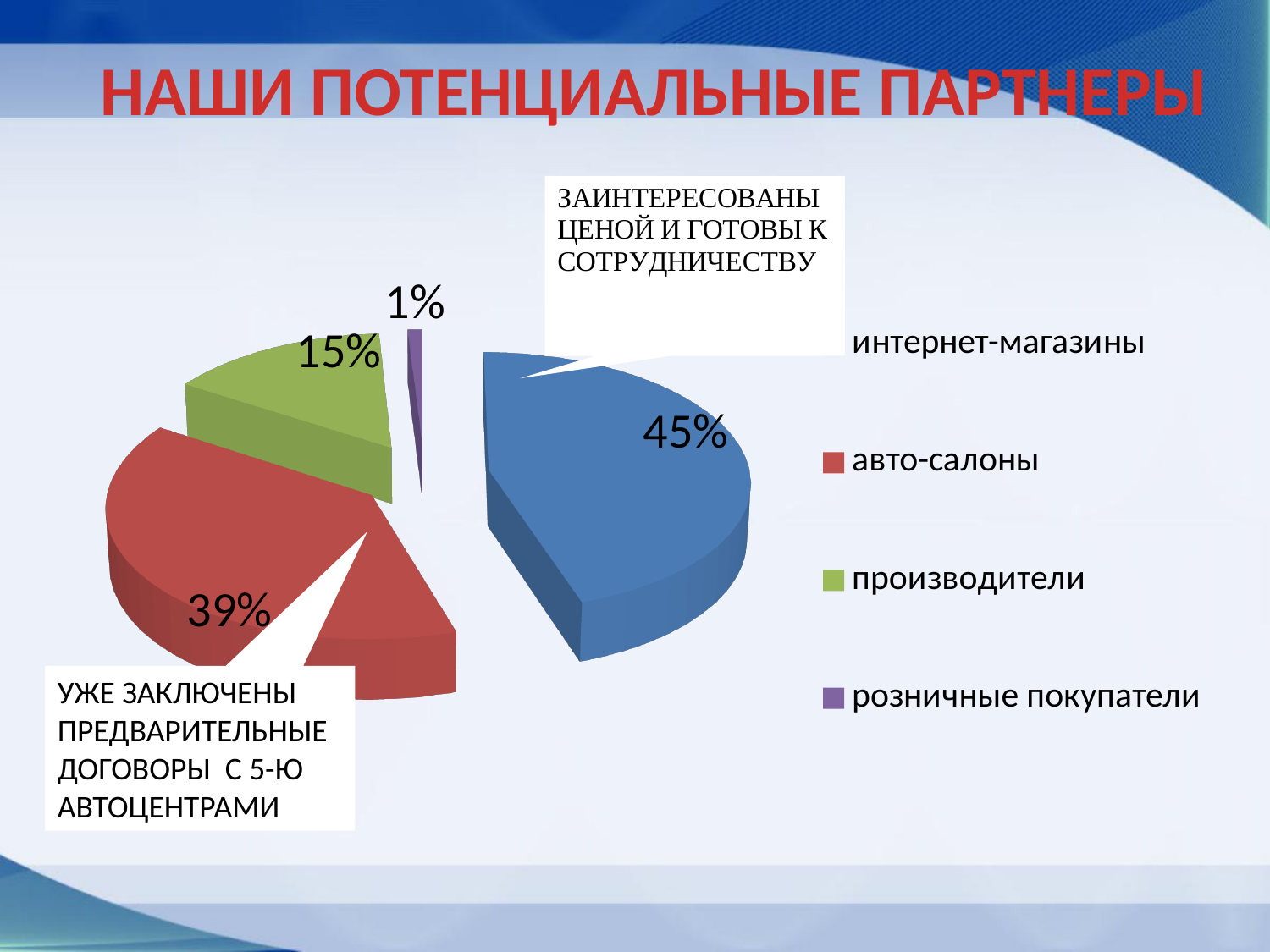

# НАШИ ПОТЕНЦИАЛЬНЫЕ ПАРТНЕРЫ

[unsupported chart]

УЖЕ ЗАКЛЮЧЕНЫ ПРЕДВАРИТЕЛЬНЫЕ ДОГОВОРЫ  С 5-Ю АВТОЦЕНТРАМИ